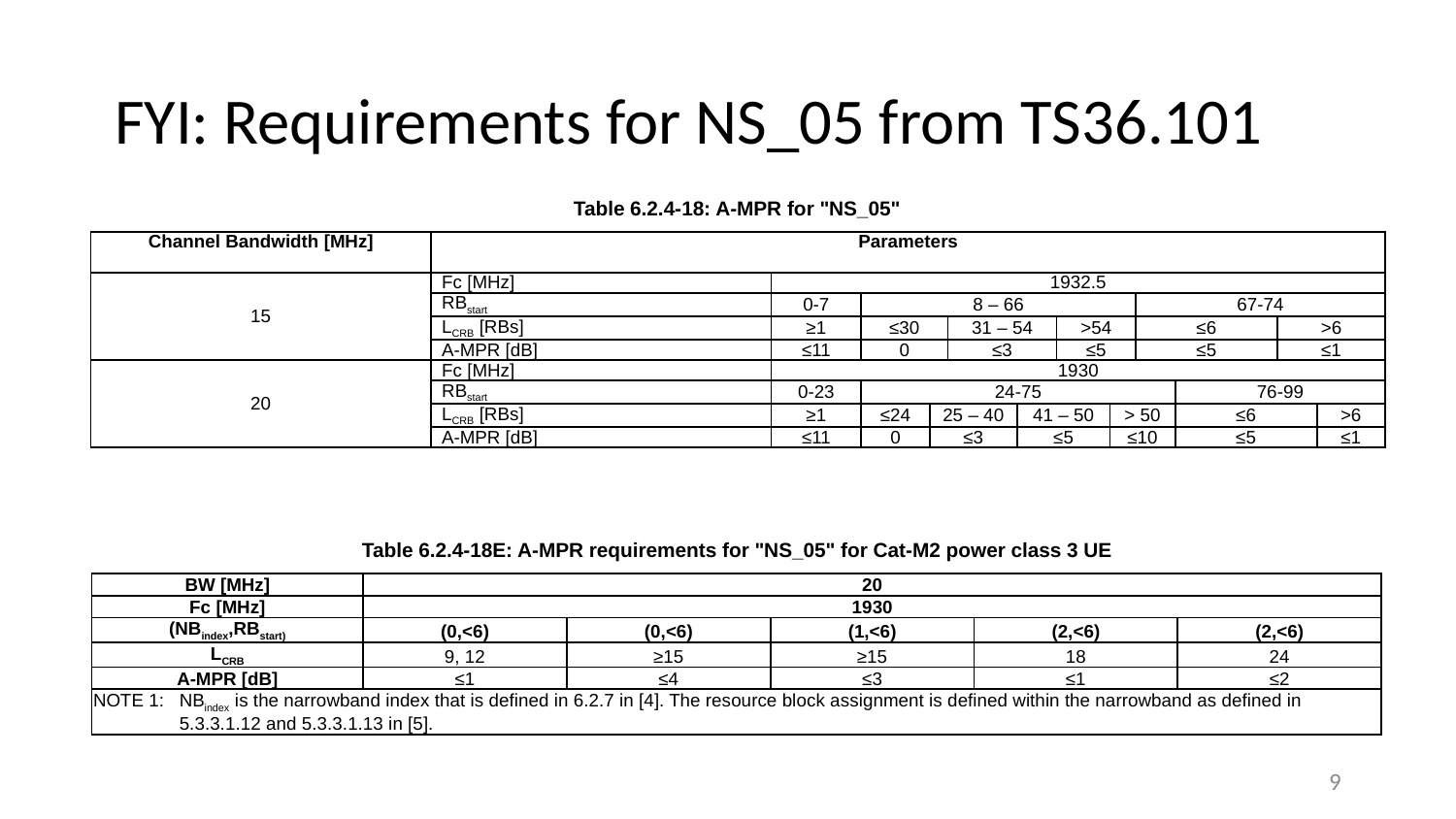

# FYI: Requirements for NS_05 from TS36.101
Table 6.2.4-18: A-MPR for "NS_05"
| Channel Bandwidth [MHz] | Parameters |  |  |  |  |  |  |  |  |  |  |  |
| --- | --- | --- | --- | --- | --- | --- | --- | --- | --- | --- | --- | --- |
| 15 | Fc [MHz] | 1932.5 |  |  |  |  |  |  |  |  |  |  |
|  | RBstart | 0-7 | 8 – 66 |  |  |  |  |  | 67-74 |  |  |  |
|  | LCRB [RBs] | ≥1 | ≤30 |  | 31 – 54 |  | >54 |  | ≤6 |  | >6 |  |
|  | A-MPR [dB] | ≤11 | 0 |  | ≤3 |  | ≤5 |  | ≤5 |  | ≤1 |  |
| 20 | Fc [MHz] | 1930 |  |  |  |  |  |  |  |  |  |  |
|  | RBstart | 0-23 | 24-75 |  |  |  |  |  |  | 76-99 |  |  |
|  | LCRB [RBs] | ≥1 | ≤24 | 25 – 40 |  | 41 – 50 |  | > 50 |  | ≤6 |  | >6 |
|  | A-MPR [dB] | ≤11 | 0 | ≤3 |  | ≤5 |  | ≤10 |  | ≤5 |  | ≤1 |
Table 6.2.4-18E: A-MPR requirements for "NS_05" for Cat-M2 power class 3 UE
| BW [MHz] | 20 |  |  |  |  |
| --- | --- | --- | --- | --- | --- |
| Fc [MHz] | 1930 |  |  |  |  |
| (NBindex,RBstart) | (0,<6) | (0,<6) | (1,<6) | (2,<6) | (2,<6) |
| LCRB | 9, 12 | ≥15 | ≥15 | 18 | 24 |
| A-MPR [dB] | ≤1 | ≤4 | ≤3 | ≤1 | ≤2 |
| NOTE 1: NBindex is the narrowband index that is defined in 6.2.7 in [4]. The resource block assignment is defined within the narrowband as defined in 5.3.3.1.12 and 5.3.3.1.13 in [5]. |  |  |  |  |  |
9